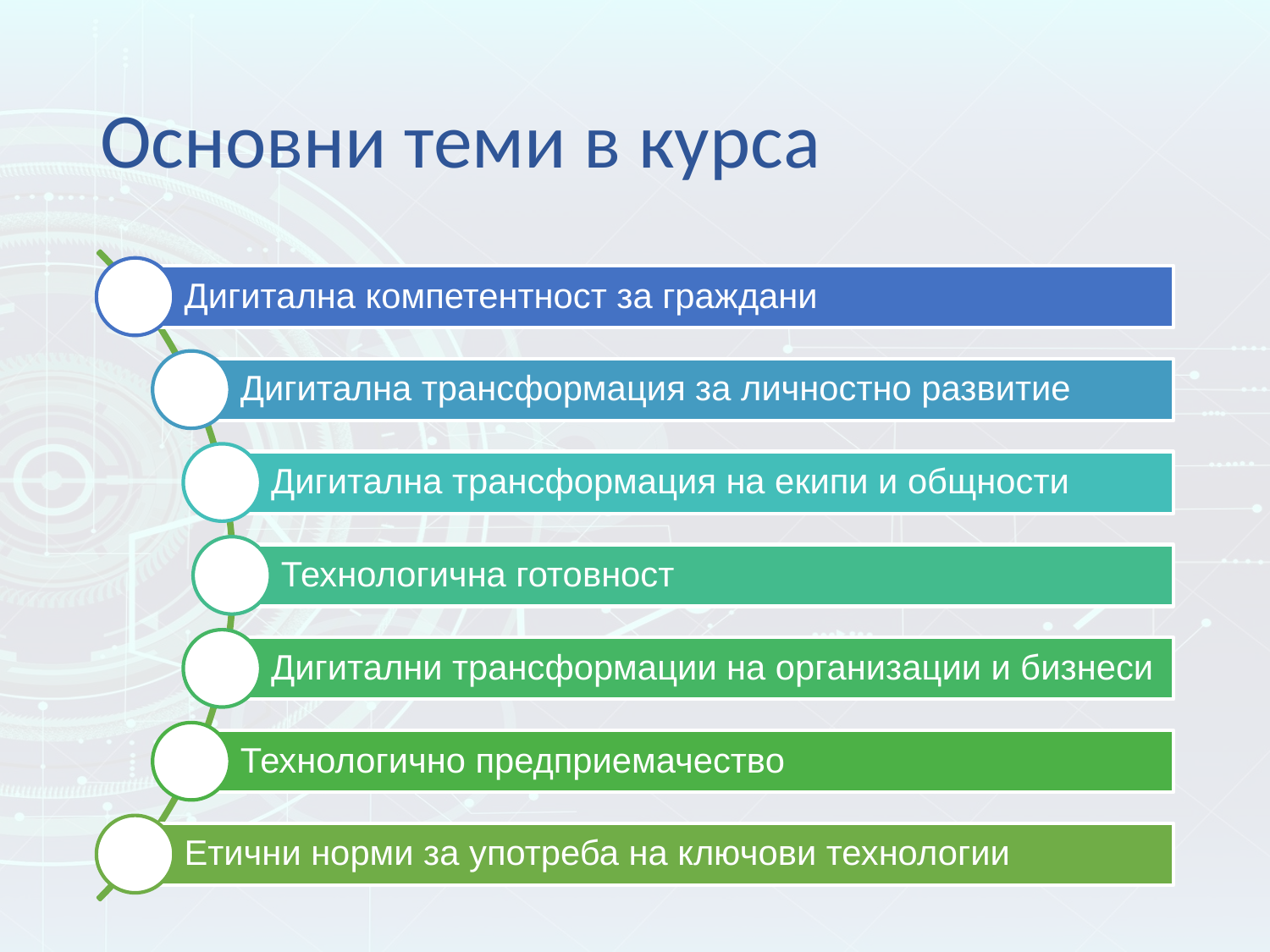

# Основни теми в курса
Дигитална компетентност за граждани
Дигитална трансформация за личностно развитие
Дигитална трансформация на екипи и общности
Технологична готовност
Дигитални трансформации на организации и бизнеси
Технологично предприемачество
Етични норми за употреба на ключови технологии